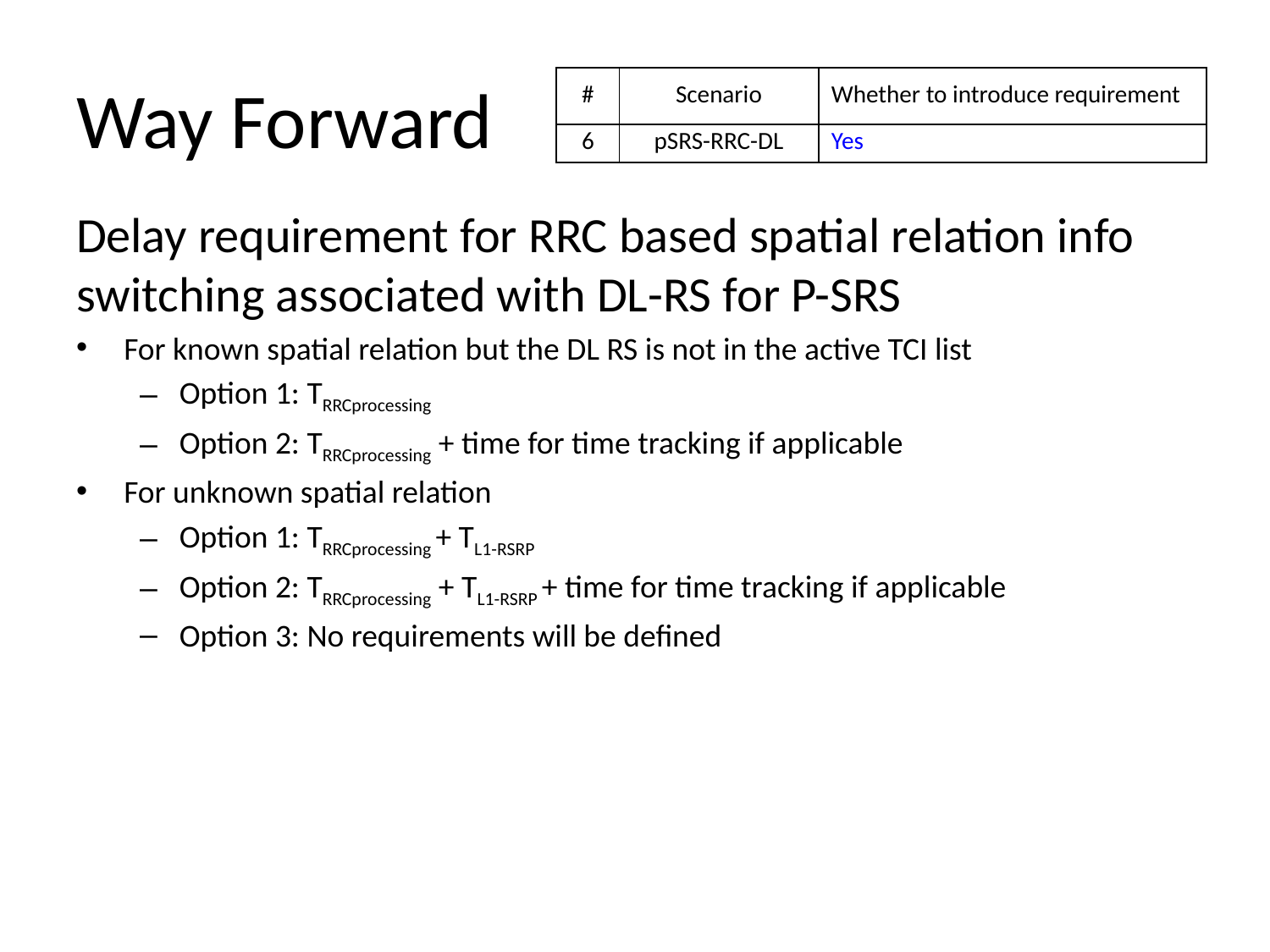

# Way Forward
| # | Scenario | Whether to introduce requirement |
| --- | --- | --- |
| 6 | pSRS-RRC-DL | Yes |
Delay requirement for RRC based spatial relation info switching associated with DL-RS for P-SRS
For known spatial relation but the DL RS is not in the active TCI list
Option 1: TRRCprocessing
Option 2: TRRCprocessing + time for time tracking if applicable
For unknown spatial relation
Option 1: TRRCprocessing + TL1-RSRP
Option 2: TRRCprocessing + TL1-RSRP + time for time tracking if applicable
Option 3: No requirements will be defined